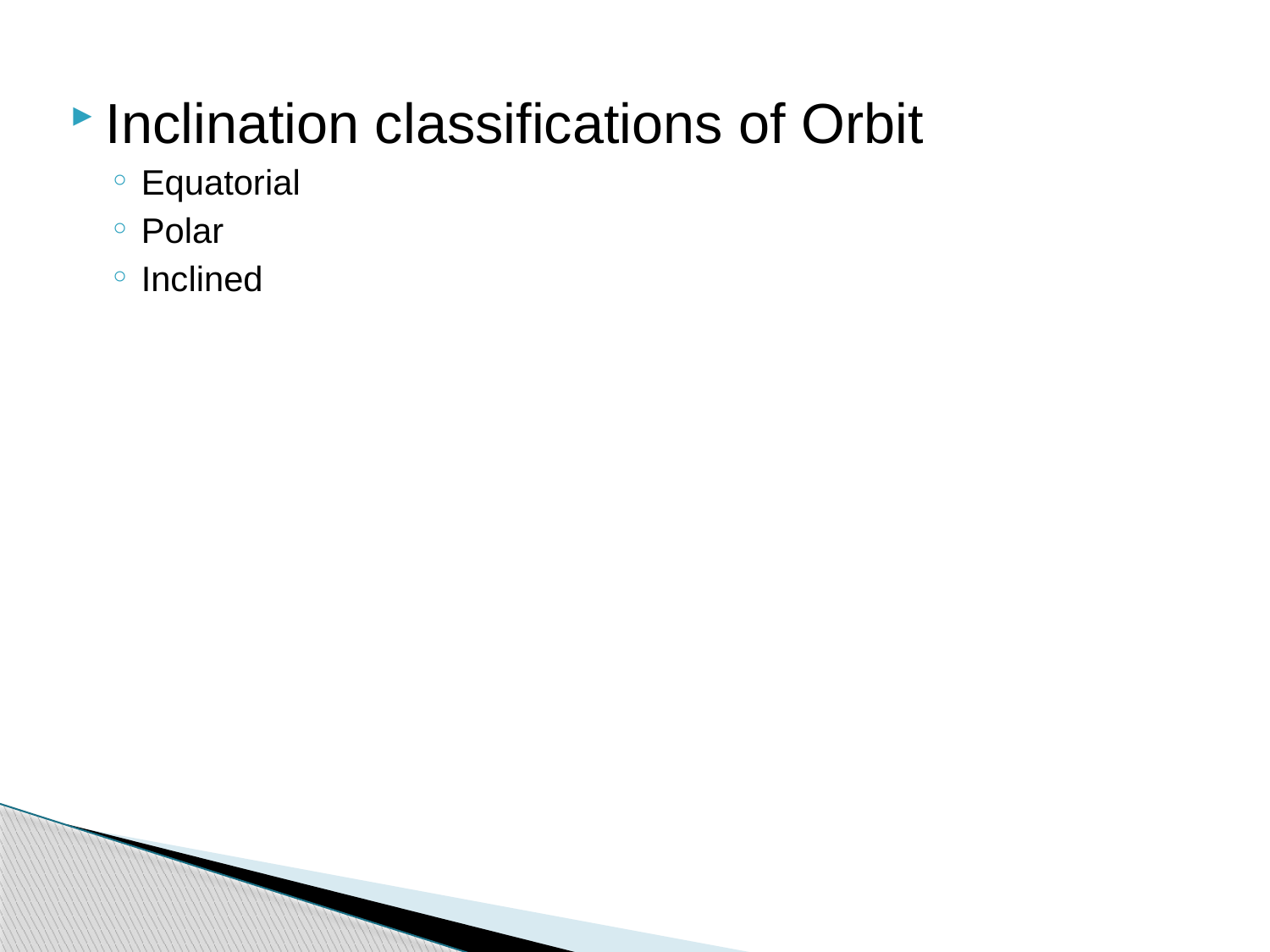

Inclination classifications of Orbit
Equatorial
Polar
Inclined